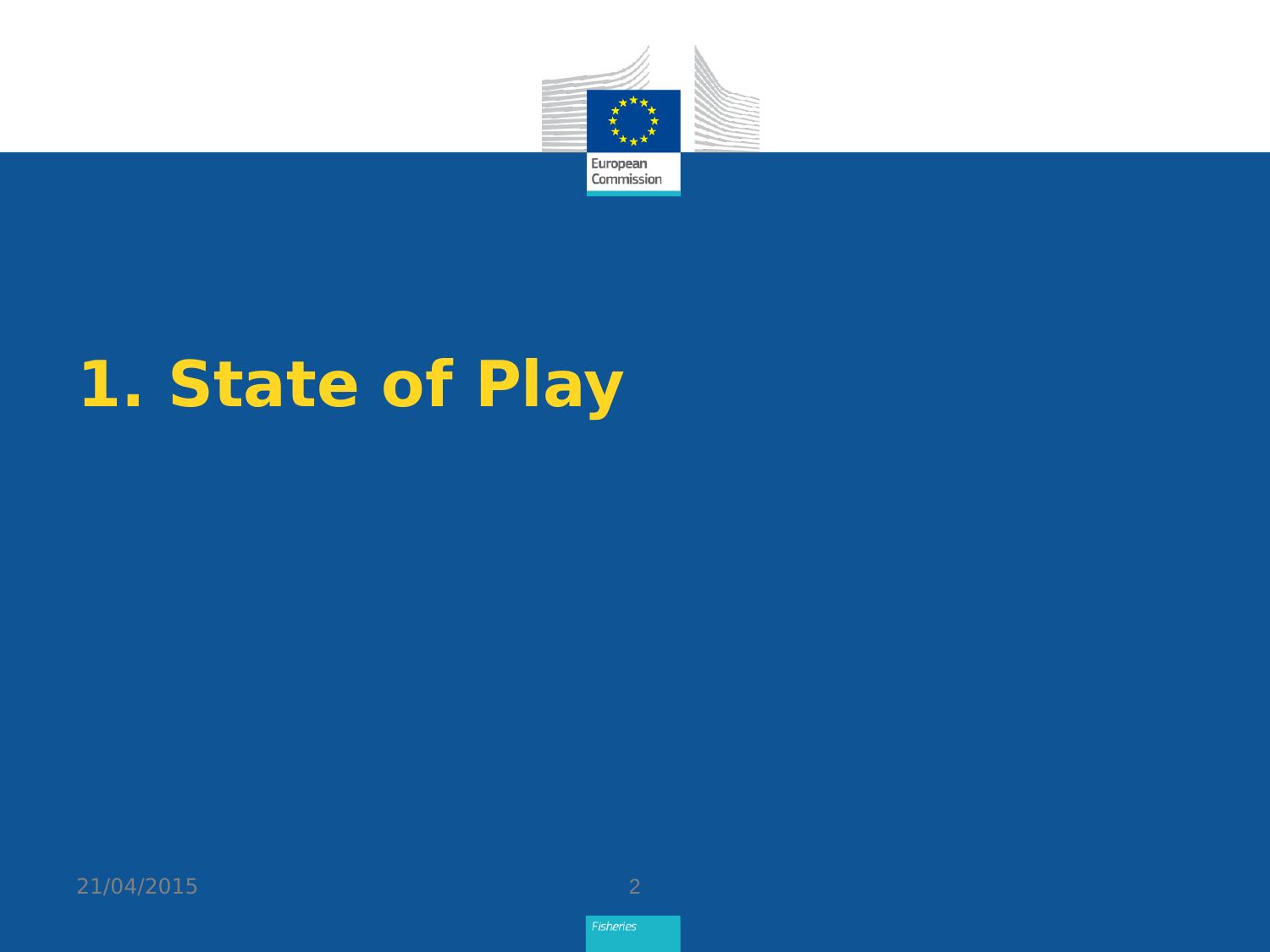

# 1. State of Play
21/04/2015
2